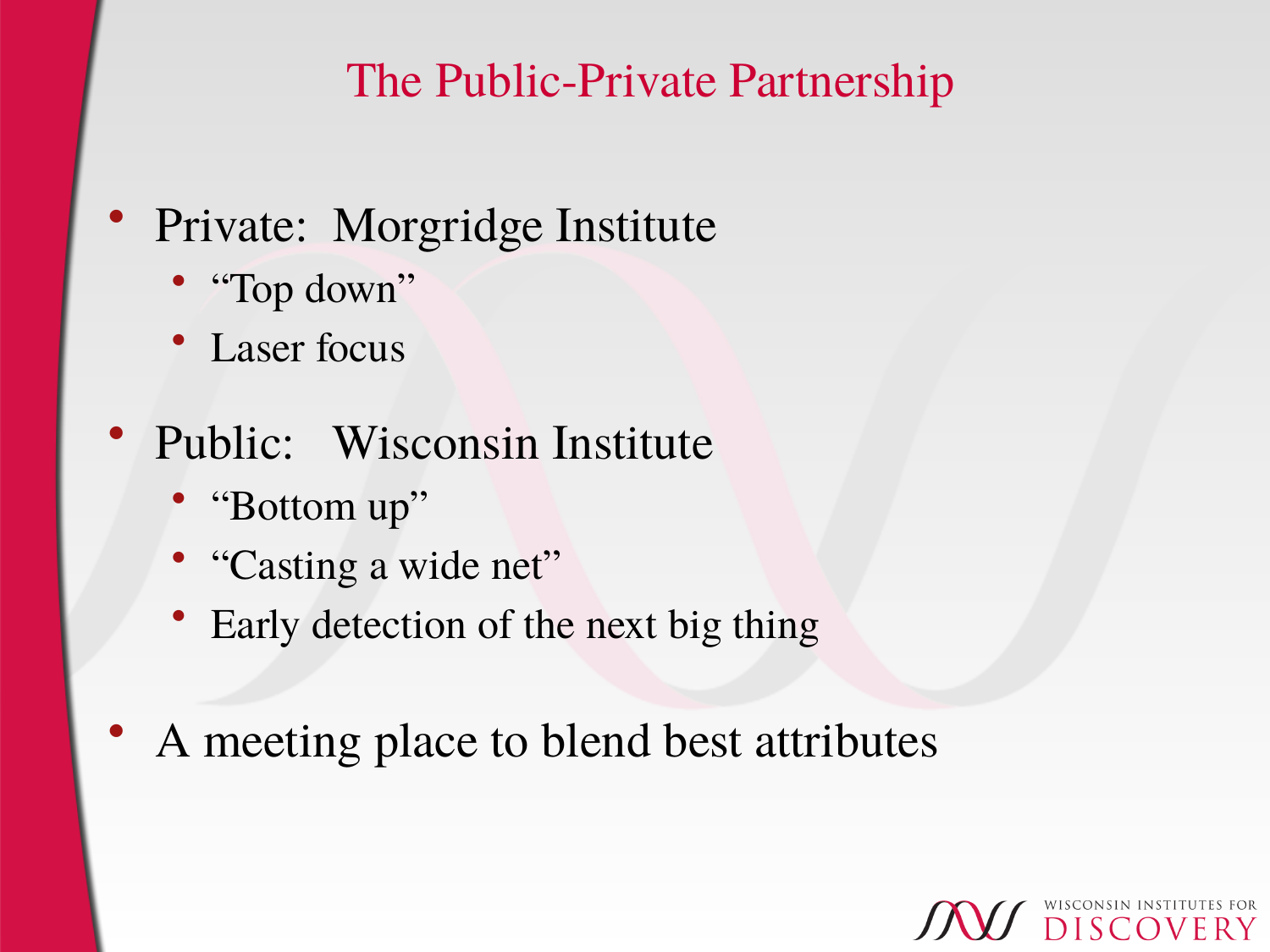

# The Public-Private Partnership
Private:  Morgridge Institute
“Top down”
Laser focus

Public:   Wisconsin Institute
“Bottom up”
“Casting a wide net”
Early detection of the next big thing
A meeting place to blend best attributes